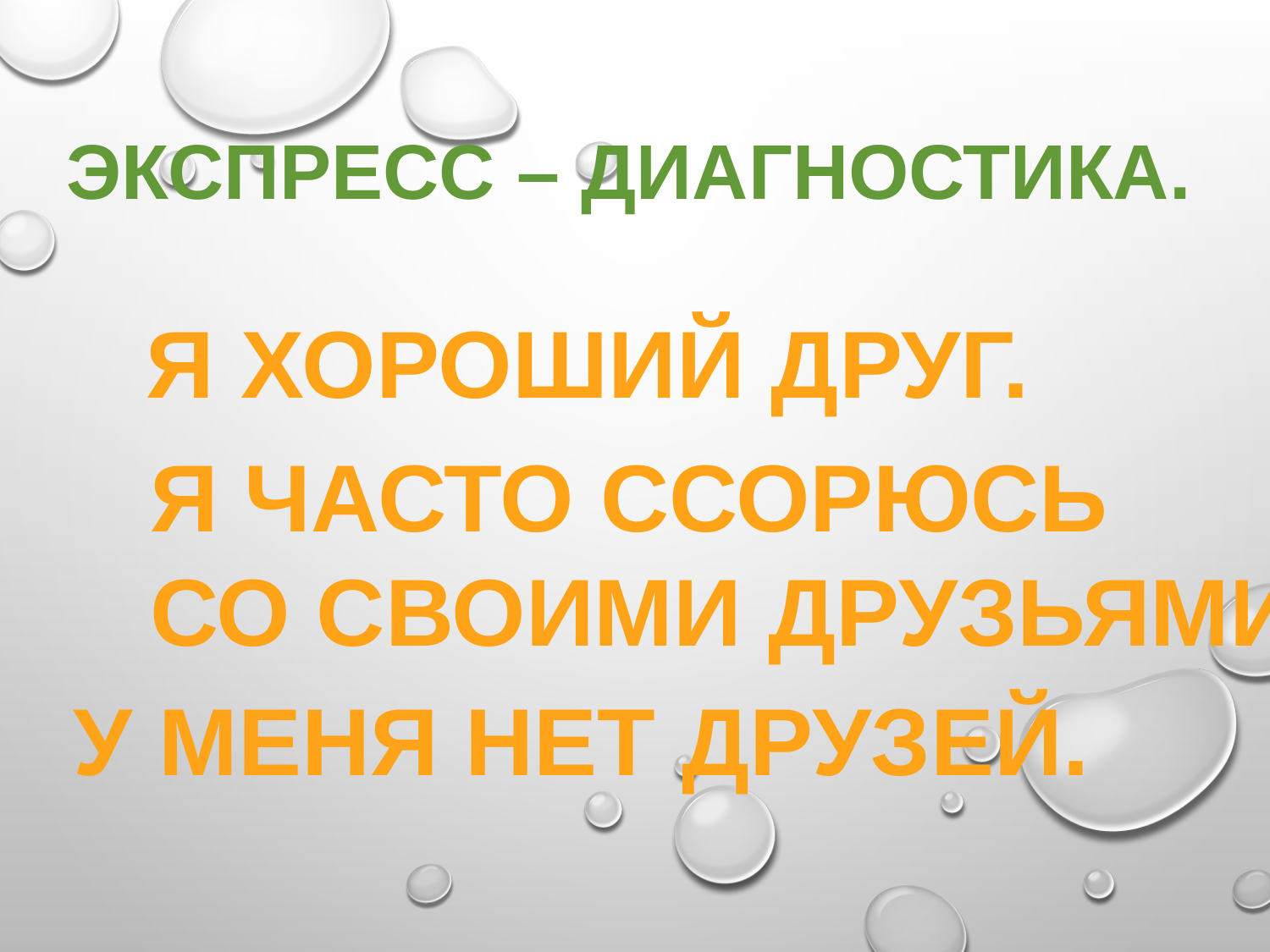

Экспресс – диагностика.
Я хороший друг.
Я часто ссорюсь
Со своими друзьями.
У меня нет друзей.